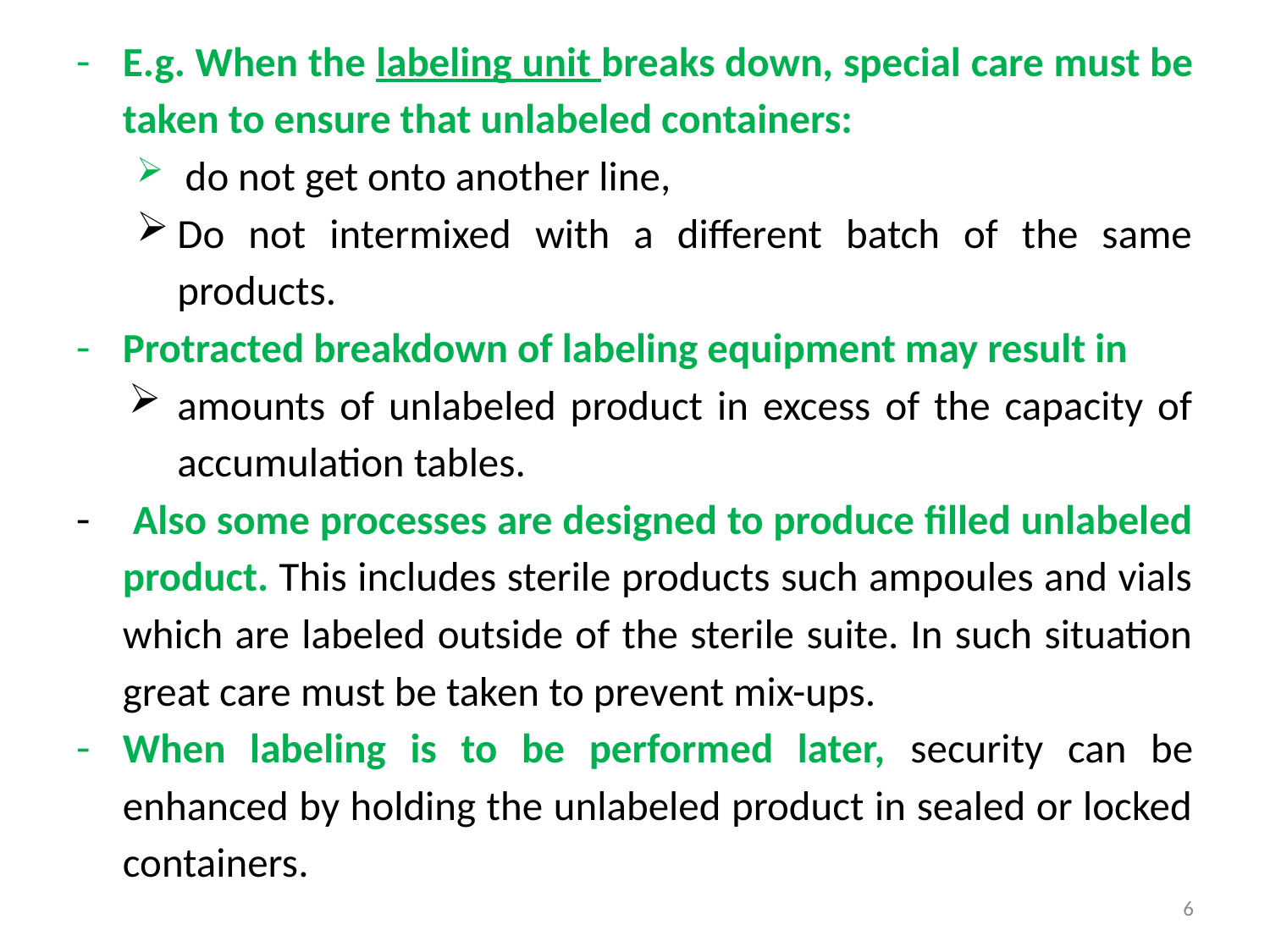

E.g. When the labeling unit breaks down, special care must be taken to ensure that unlabeled containers:
 do not get onto another line,
Do not intermixed with a different batch of the same products.
Protracted breakdown of labeling equipment may result in
amounts of unlabeled product in excess of the capacity of accumulation tables.
 Also some processes are designed to produce filled unlabeled product. This includes sterile products such ampoules and vials which are labeled outside of the sterile suite. In such situation great care must be taken to prevent mix-ups.
When labeling is to be performed later, security can be enhanced by holding the unlabeled product in sealed or locked containers.

6